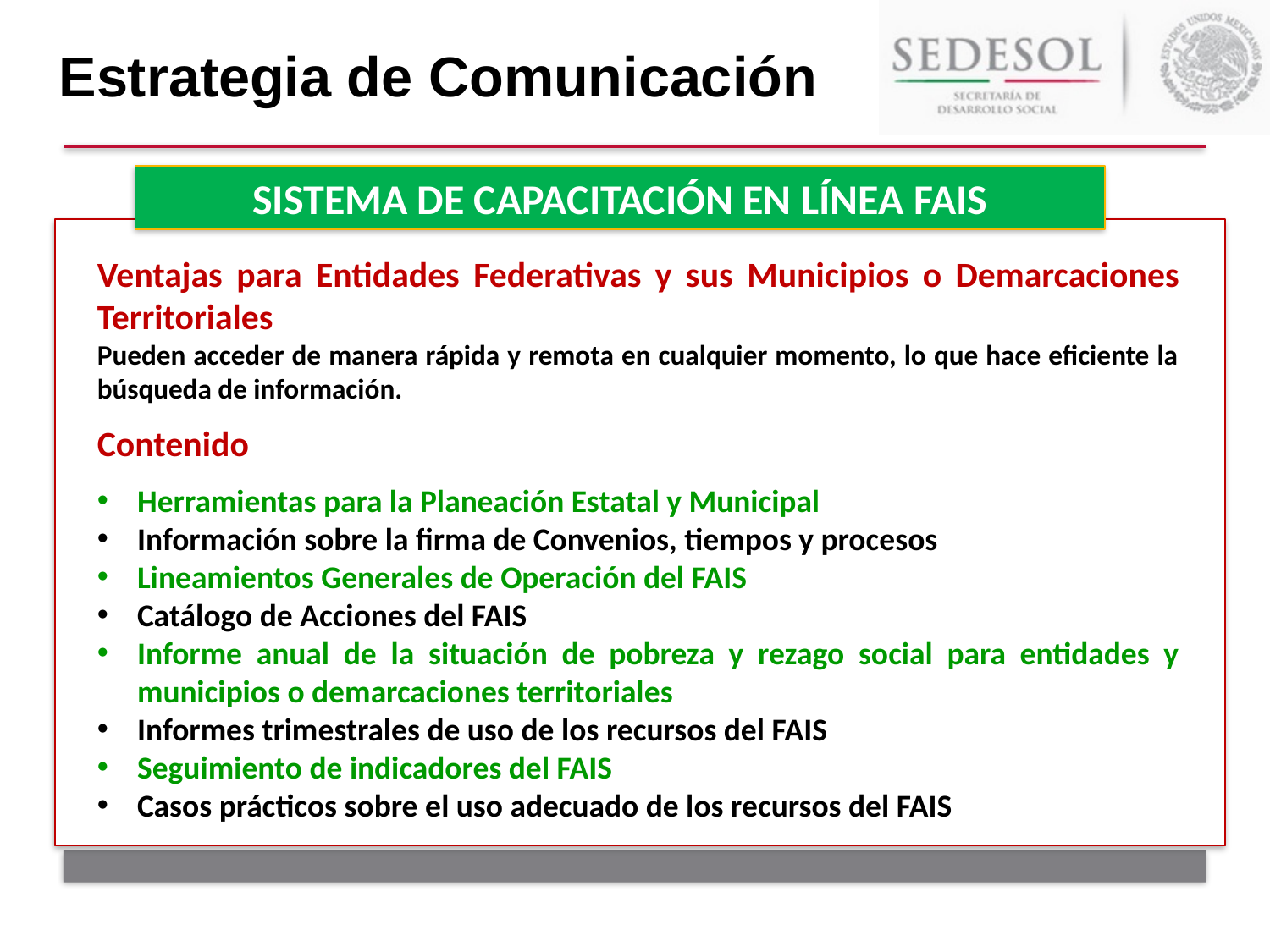

Estrategia de Comunicación
Sistema de Capacitación en línea FAIS

Ventajas para Entidades Federativas y sus Municipios o Demarcaciones Territoriales
Pueden acceder de manera rápida y remota en cualquier momento, lo que hace eficiente la búsqueda de información.

Contenido

Herramientas para la Planeación Estatal y Municipal
Información sobre la firma de Convenios, tiempos y procesos
Lineamientos Generales de Operación del FAIS
Catálogo de Acciones del FAIS
Informe anual de la situación de pobreza y rezago social para entidades y municipios o demarcaciones territoriales
Informes trimestrales de uso de los recursos del FAIS
Seguimiento de indicadores del FAIS
Casos prácticos sobre el uso adecuado de los recursos del FAIS